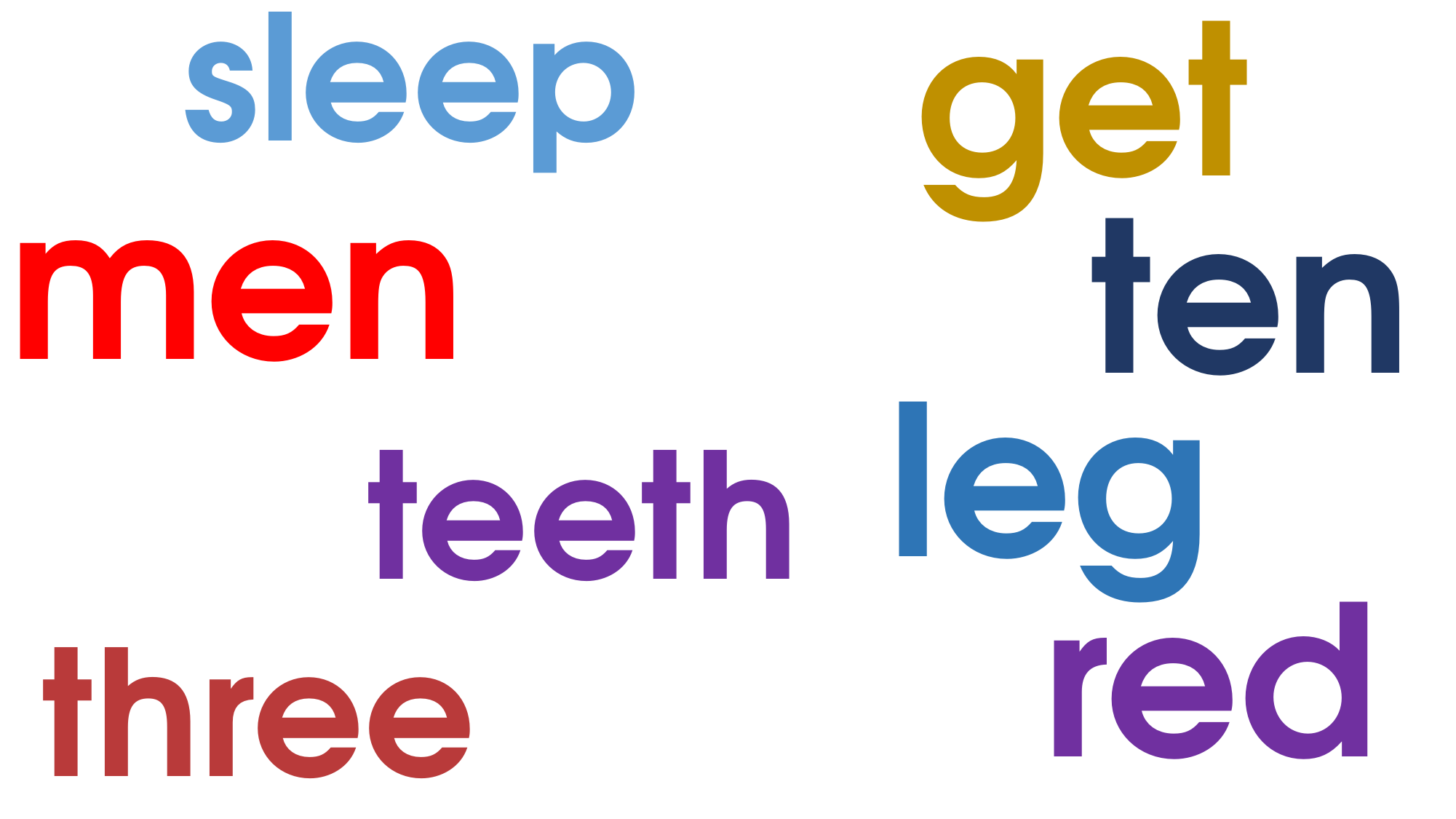

sleep
get
men
ten
leg
teeth
red
three